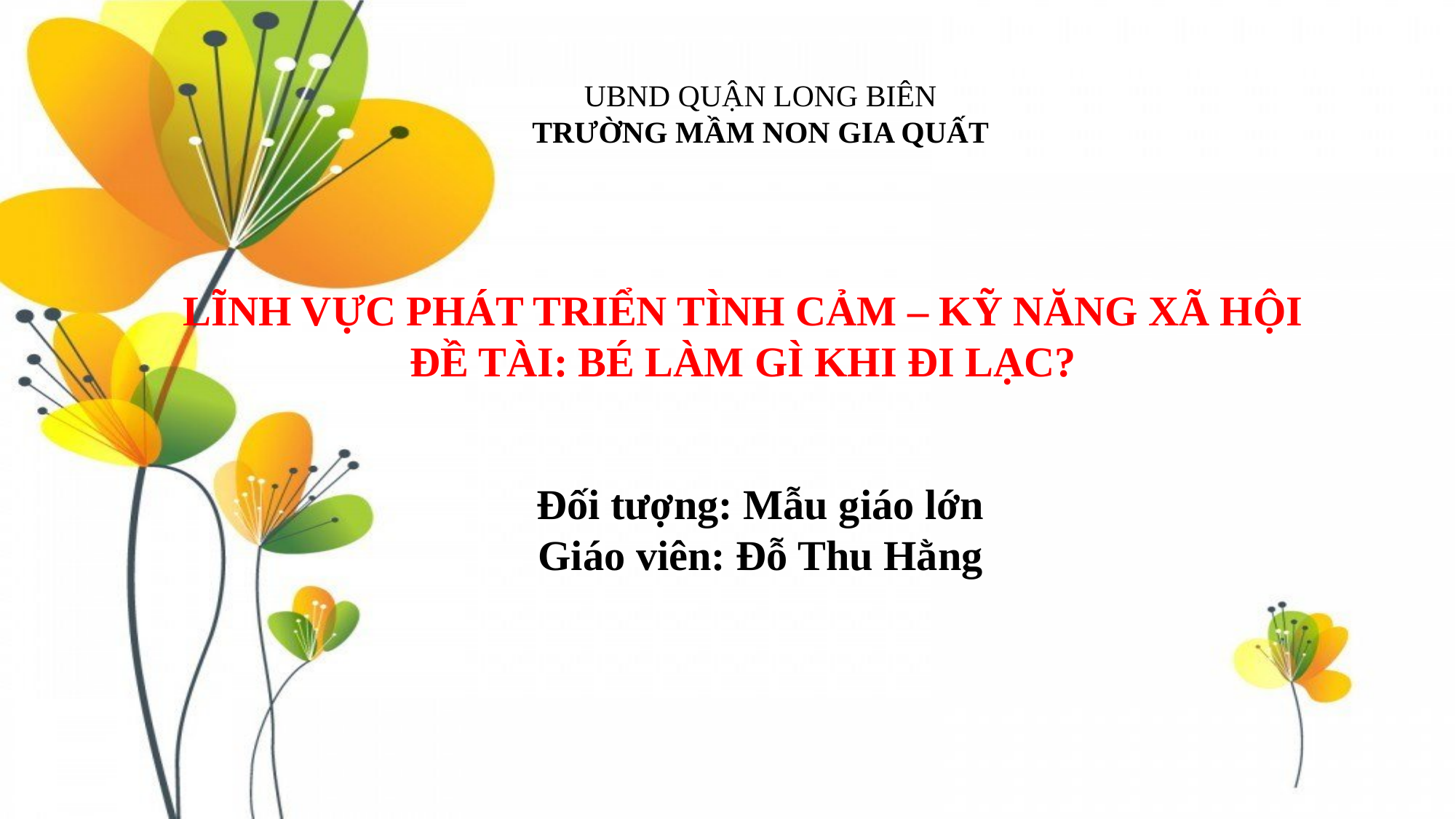

UBND QUẬN LONG BIÊN
TRƯỜNG MẦM NON GIA QUẤT
LĨNH VỰC PHÁT TRIỂN TÌNH CẢM – KỸ NĂNG XÃ HỘI
ĐỀ TÀI: BÉ LÀM GÌ KHI ĐI LẠC?
Đối tượng: Mẫu giáo lớn
Giáo viên: Đỗ Thu Hằng